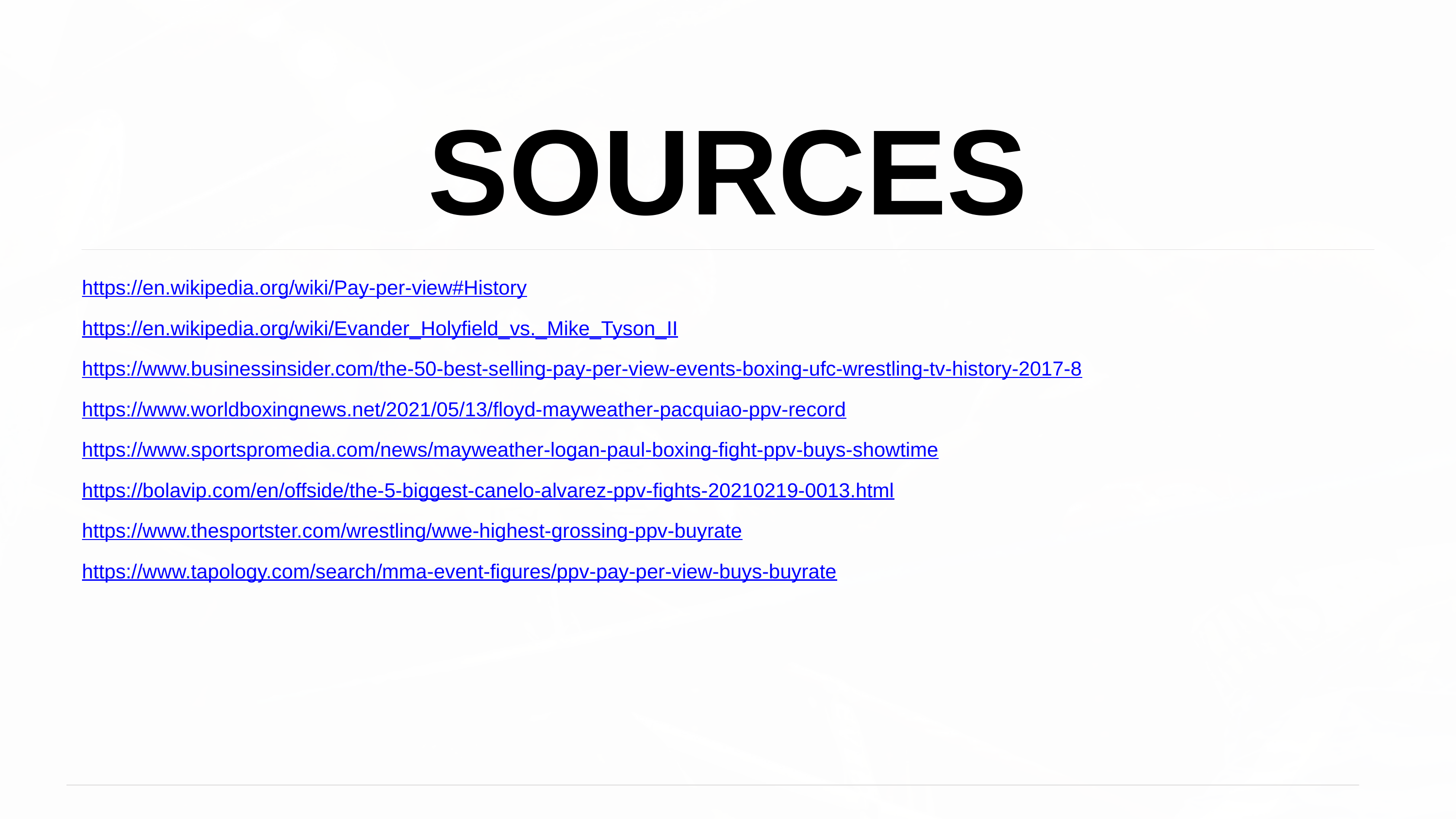

SOURCES
https://en.wikipedia.org/wiki/Pay-per-view#History
https://en.wikipedia.org/wiki/Evander_Holyfield_vs._Mike_Tyson_II
https://www.businessinsider.com/the-50-best-selling-pay-per-view-events-boxing-ufc-wrestling-tv-history-2017-8
https://www.worldboxingnews.net/2021/05/13/floyd-mayweather-pacquiao-ppv-record
https://www.sportspromedia.com/news/mayweather-logan-paul-boxing-fight-ppv-buys-showtime
https://bolavip.com/en/offside/the-5-biggest-canelo-alvarez-ppv-fights-20210219-0013.html
https://www.thesportster.com/wrestling/wwe-highest-grossing-ppv-buyrate
https://www.tapology.com/search/mma-event-figures/ppv-pay-per-view-buys-buyrate